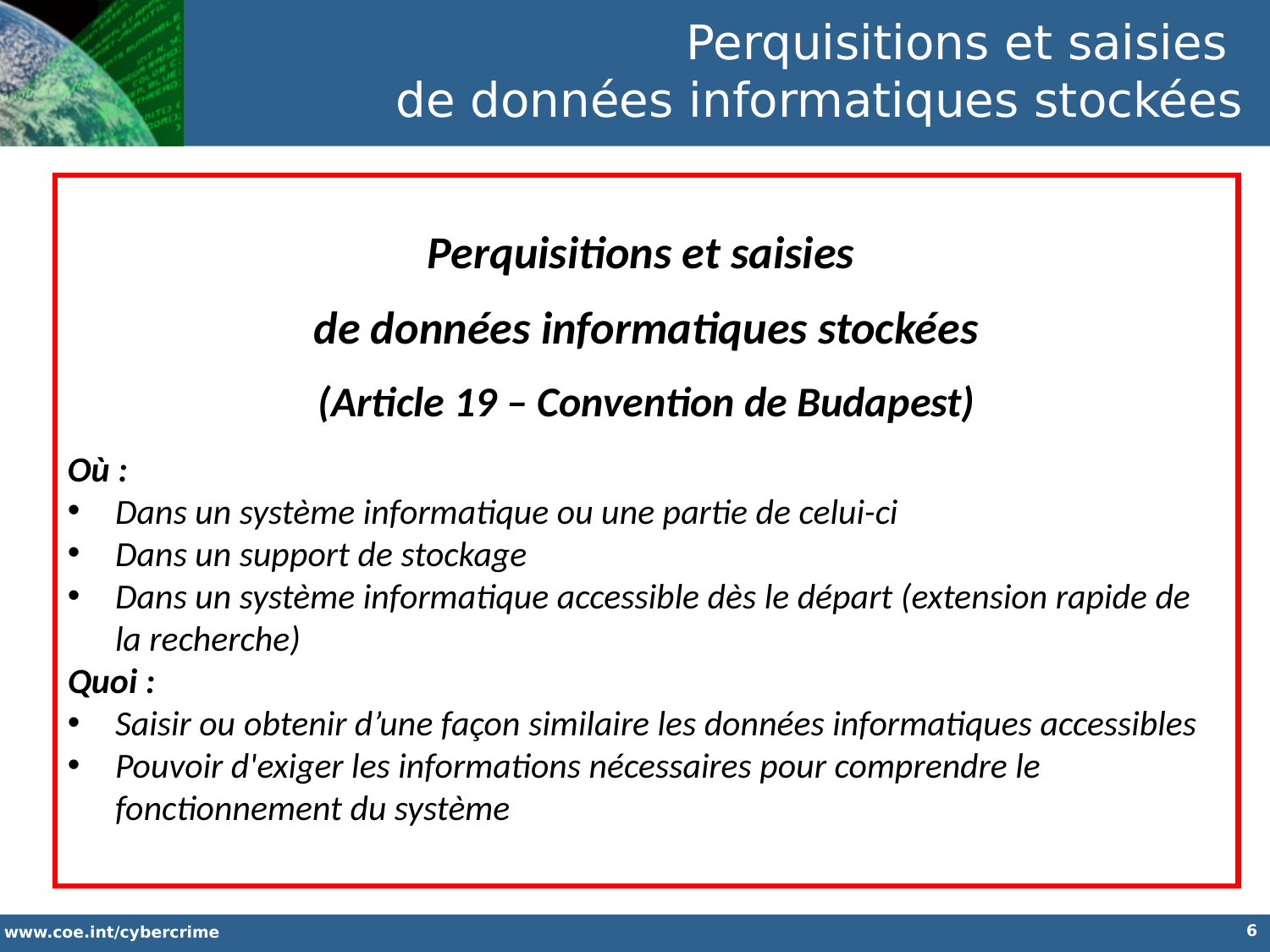

Perquisitions et saisies
de données informatiques stockées
Perquisitions et saisies
de données informatiques stockées
(Article 19 – Convention de Budapest)
Où :
Dans un système informatique ou une partie de celui-ci
Dans un support de stockage
Dans un système informatique accessible dès le départ (extension rapide de la recherche)
Quoi :
Saisir ou obtenir d’une façon similaire les données informatiques accessibles
Pouvoir d'exiger les informations nécessaires pour comprendre le fonctionnement du système